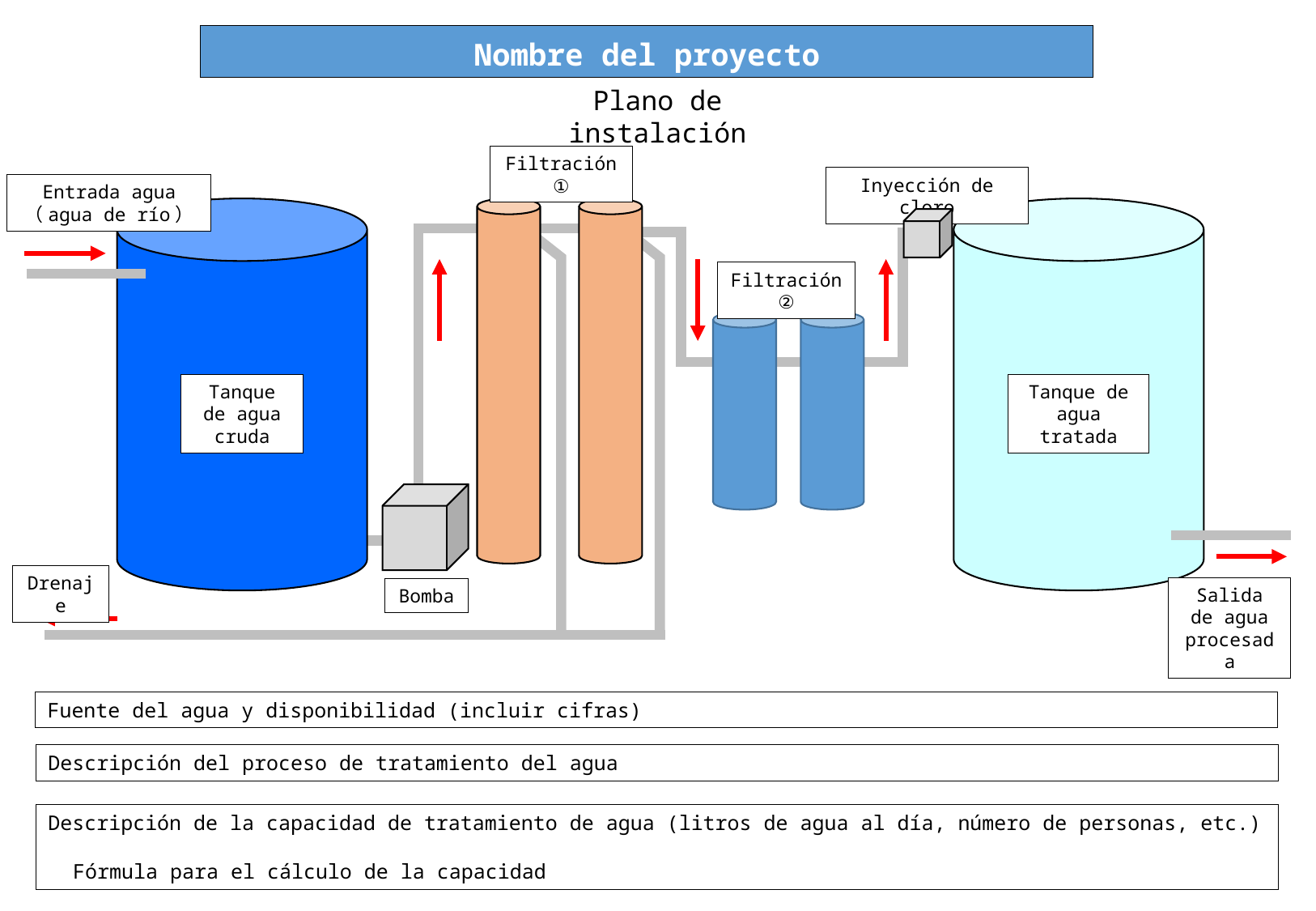

Nombre del proyecto
Plano de instalación
Filtración①
Inyección de cloro
Entrada agua
（agua de río）

Filtración②

Tanque de agua cruda
Tanque de agua tratada

Drenaje
Salida de agua procesada
Bomba
Fuente del agua y disponibilidad (incluir cifras)
Descripción del proceso de tratamiento del agua
Descripción de la capacidad de tratamiento de agua (litros de agua al día, número de personas, etc.)

　Fórmula para el cálculo de la capacidad